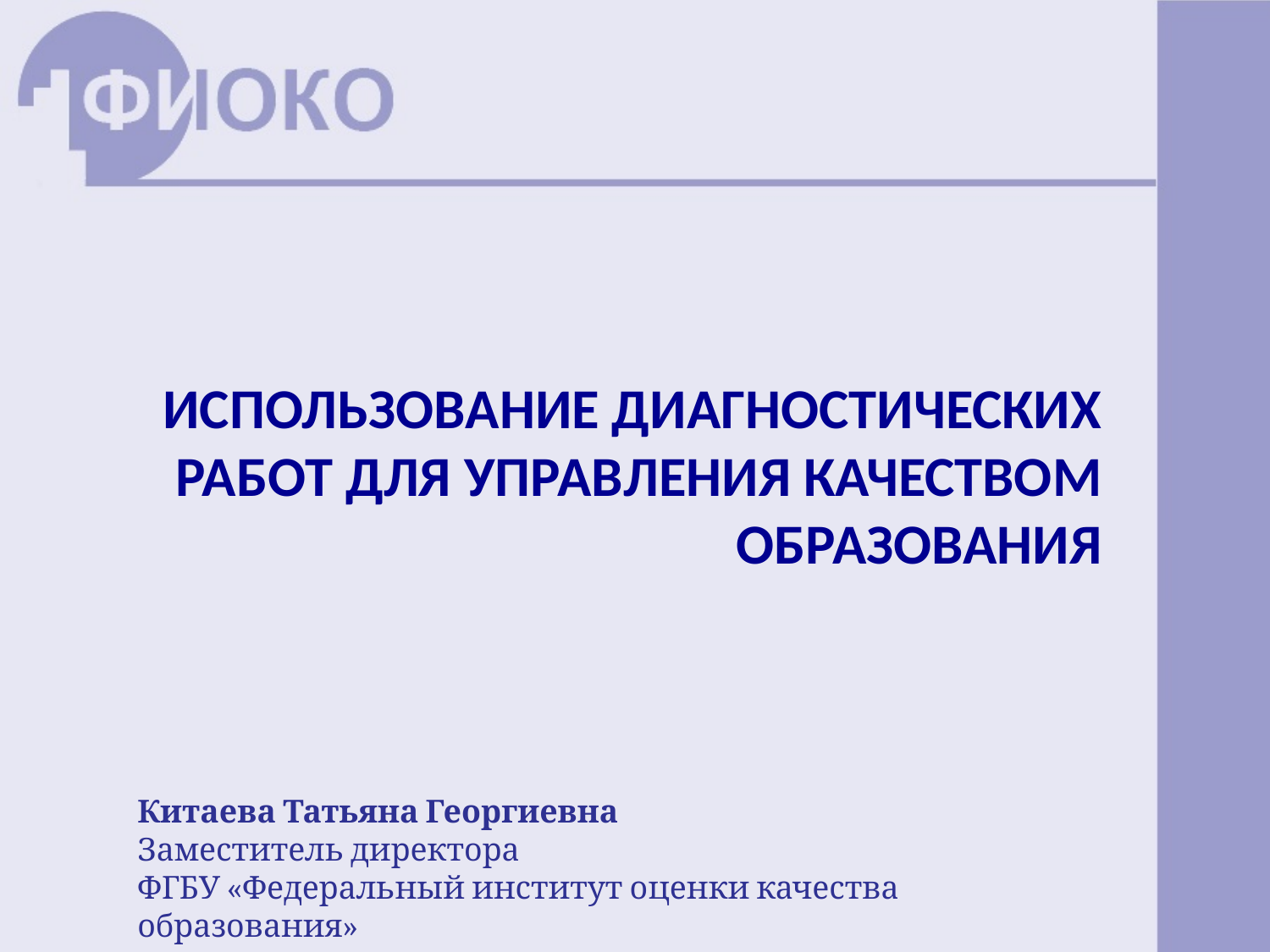

Использование диагностических работ для управления качеством образования
Китаева Татьяна Георгиевна
Заместитель директора
ФГБУ «Федеральный институт оценки качества образования»
kitaeva@obrnadzor.gov.ru  www.fioco.ru